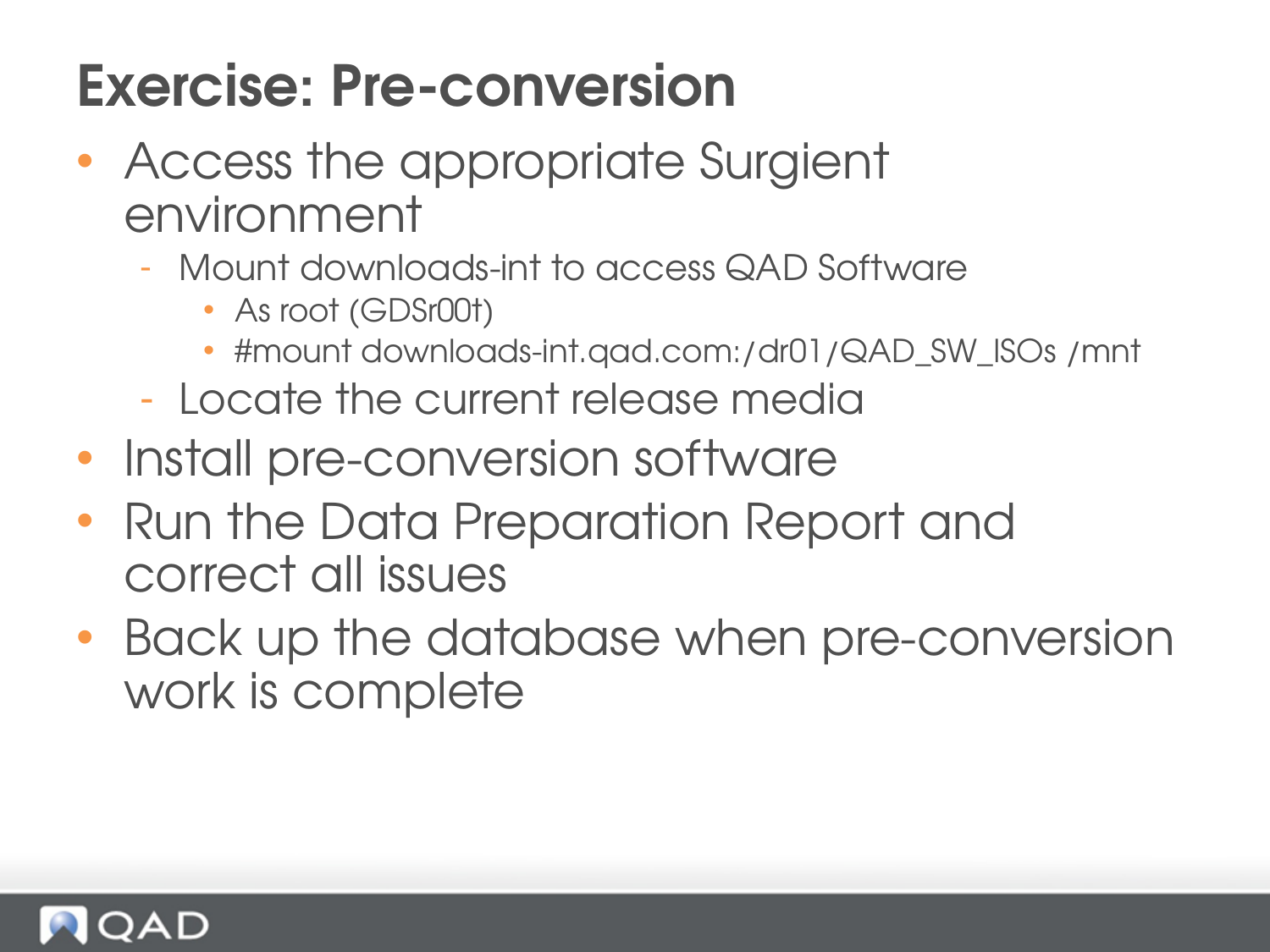

# Exercise: Pre-conversion
Access the appropriate Surgient environment
Mount downloads-int to access QAD Software
As root (GDSr00t)
#mount downloads-int.qad.com:/dr01/QAD_SW_ISOs /mnt
Locate the current release media
Install pre-conversion software
Run the Data Preparation Report and correct all issues
Back up the database when pre-conversion work is complete